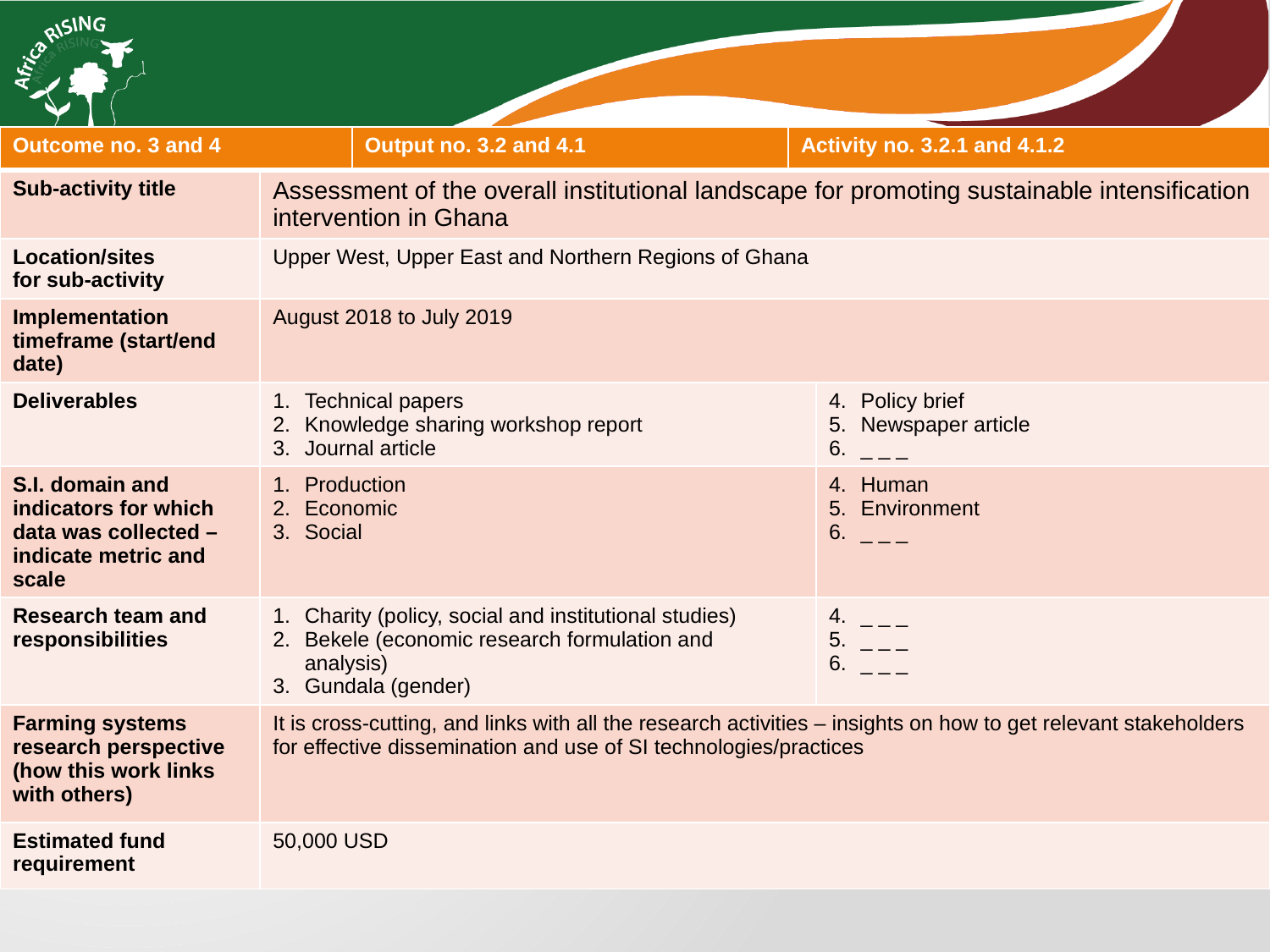

| Outcome no. 3 and 4 |  | Output no. 3.2 and 4.1 | Activity no. 3.2.1 and 4.1.2 |  |
| --- | --- | --- | --- | --- |
| Sub-activity title | Assessment of the overall institutional landscape for promoting sustainable intensification intervention in Ghana |  |  |  |
| Location/sites for sub-activity | Upper West, Upper East and Northern Regions of Ghana |  |  |  |
| Implementation timeframe (start/end date) | August 2018 to July 2019 |  |  |  |
| Deliverables | Technical papers Knowledge sharing workshop report Journal article |  |  | Policy brief Newspaper article \_ \_ \_ |
| S.I. domain and indicators for which data was collected – indicate metric and scale | Production Economic Social |  |  | Human Environment \_ \_ \_ |
| Research team and responsibilities | Charity (policy, social and institutional studies) Bekele (economic research formulation and analysis) Gundala (gender) |  |  | \_ \_ \_ \_ \_ \_ \_ \_ \_ |
| Farming systems research perspective (how this work links with others) | It is cross-cutting, and links with all the research activities – insights on how to get relevant stakeholders for effective dissemination and use of SI technologies/practices |  |  |  |
| Estimated fund requirement | 50,000 USD |  |  |  |